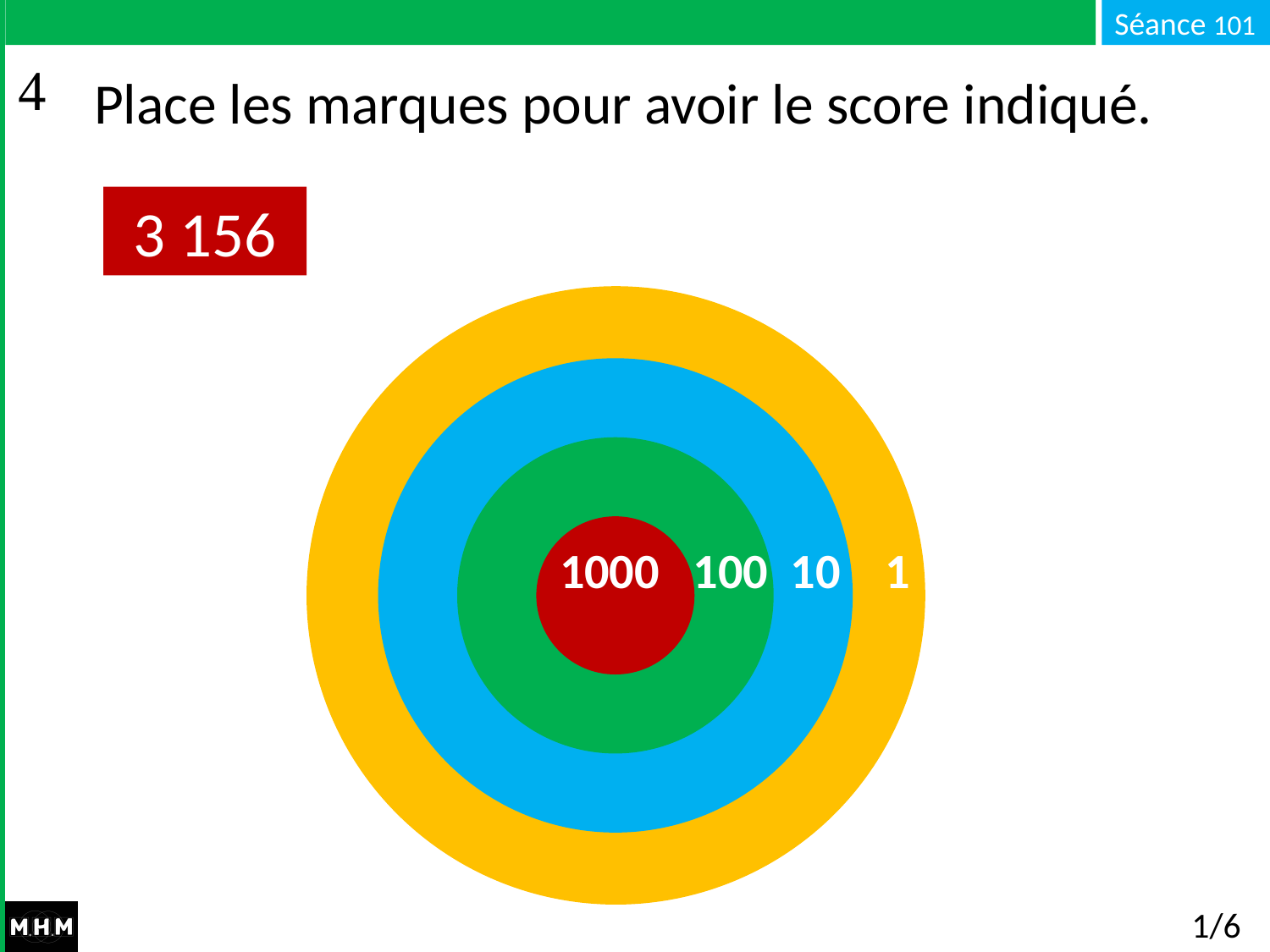

# Place les marques pour avoir le score indiqué.
3 156

 1000   100  10    1
1/6